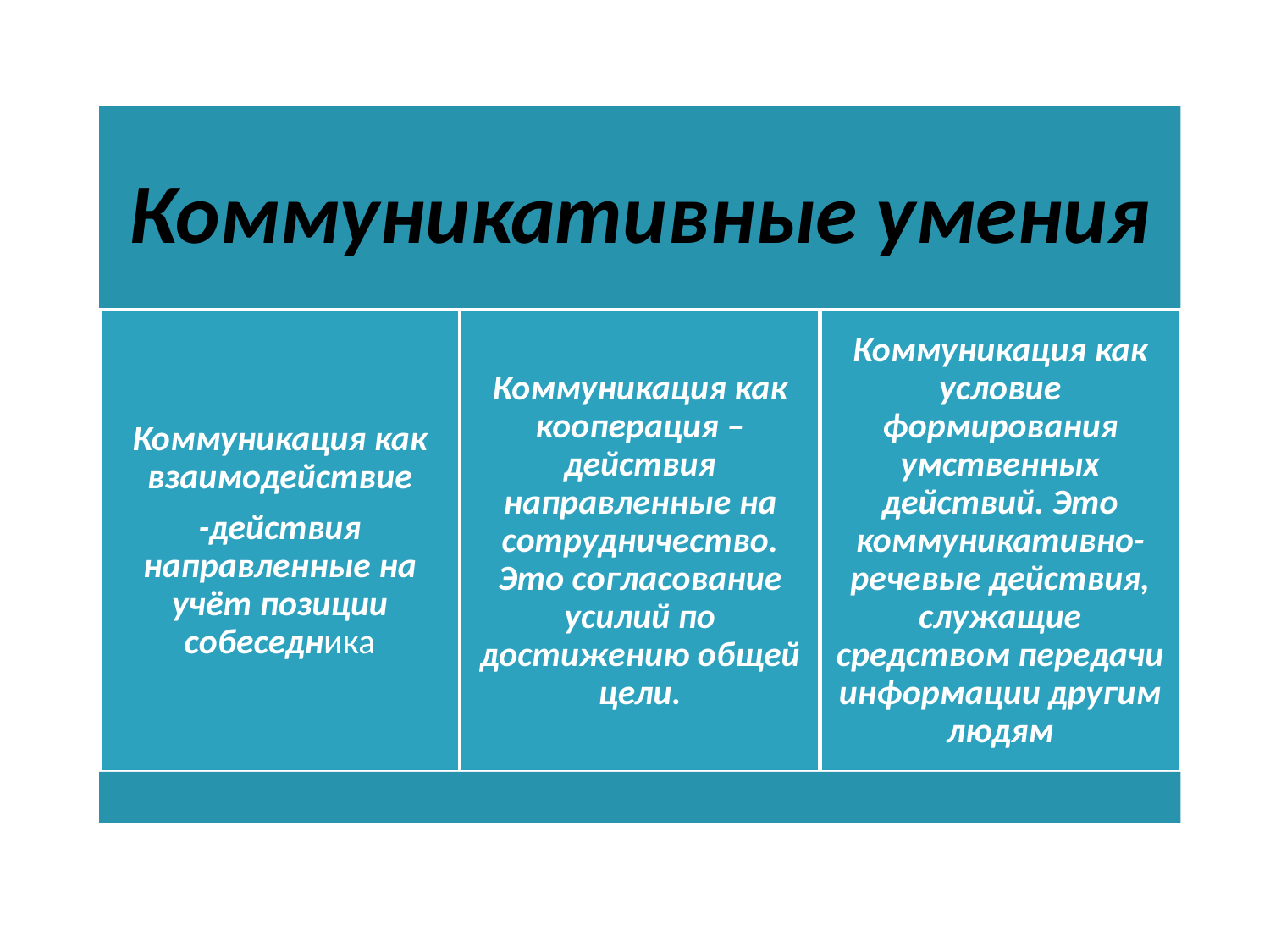

Коммуникативные умения
Коммуникация как взаимодействие
-действия направленные на учёт позиции собеседника
Коммуникация как кооперация – действия направленные на сотрудничество. Это согласование усилий по достижению общей цели.
Коммуникация как условие формирования умственных действий. Это коммуникативно- речевые действия, служащие средством передачи информации другим людям